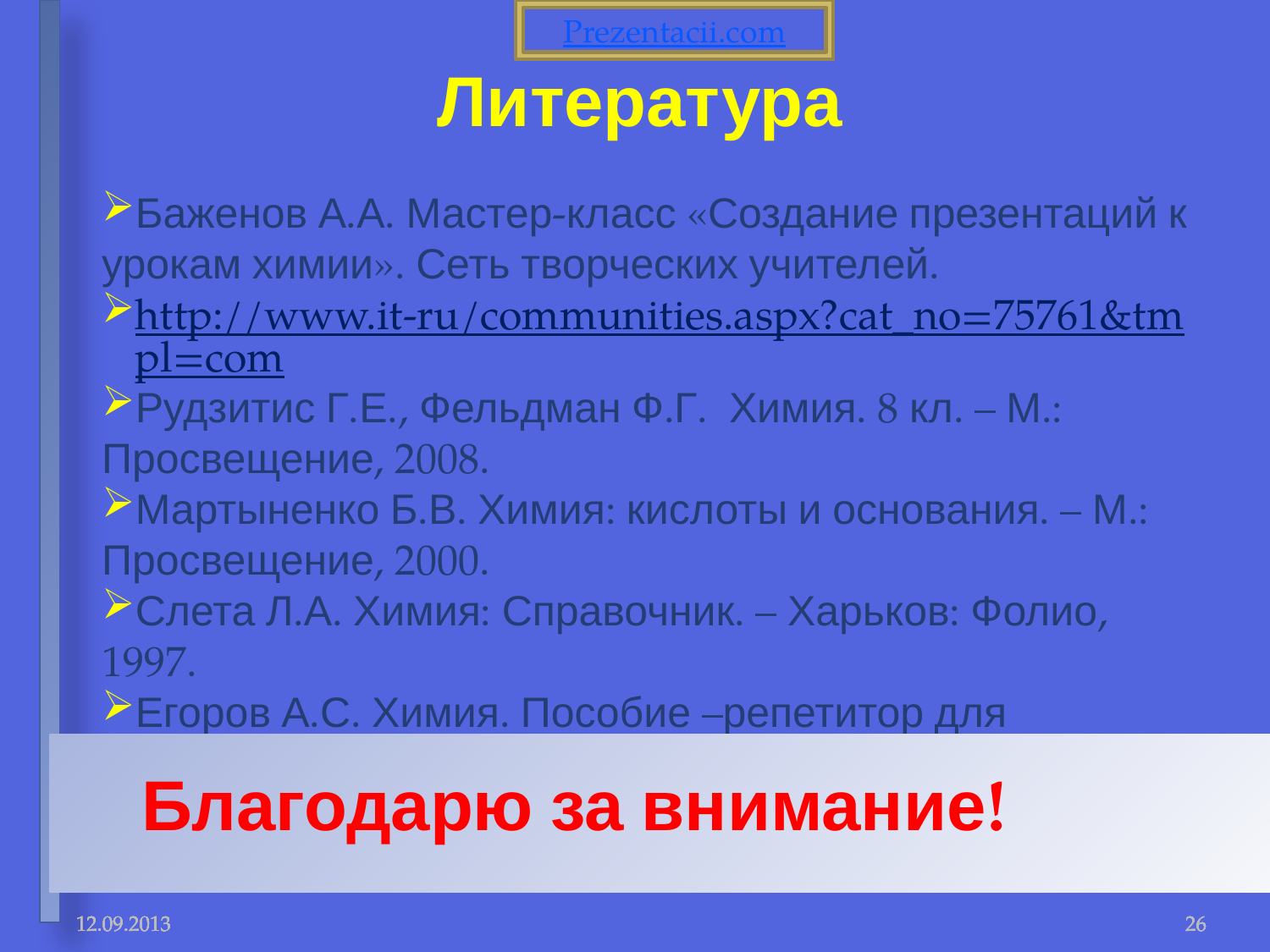

Prezentacii.com
Литература

Баженов А.А. Мастер-класс «Создание презентаций к урокам химии». Сеть творческих учителей.
http://www.it-ru/communities.aspx?cat_no=75761&tmpl=com
Рудзитис Г.Е., Фельдман Ф.Г.  Химия. 8 кл. – М.: Просвещение, 2008.
Мартыненко Б.В. Химия: кислоты и основания. – М.: Просвещение, 2000.
Слета Л.А. Химия: Справочник. – Харьков: Фолио, 1997.
Егоров А.С. Химия. Пособие –репетитор для поступающих в вузы. – Ростов н/Д: изд-во Феникс, 2006.
Гаршин А.П.Неорганическая химия. – СПб.: изд-во «Лань», 2000.

Благодарю за внимание!

http://www.alhimik.ru/kunst/man's_elem.html
12.09.2013
12.09.2013
12.09.2013
12.09.2013
12.09.2013
12.09.2013
26
26
26
26
26
26